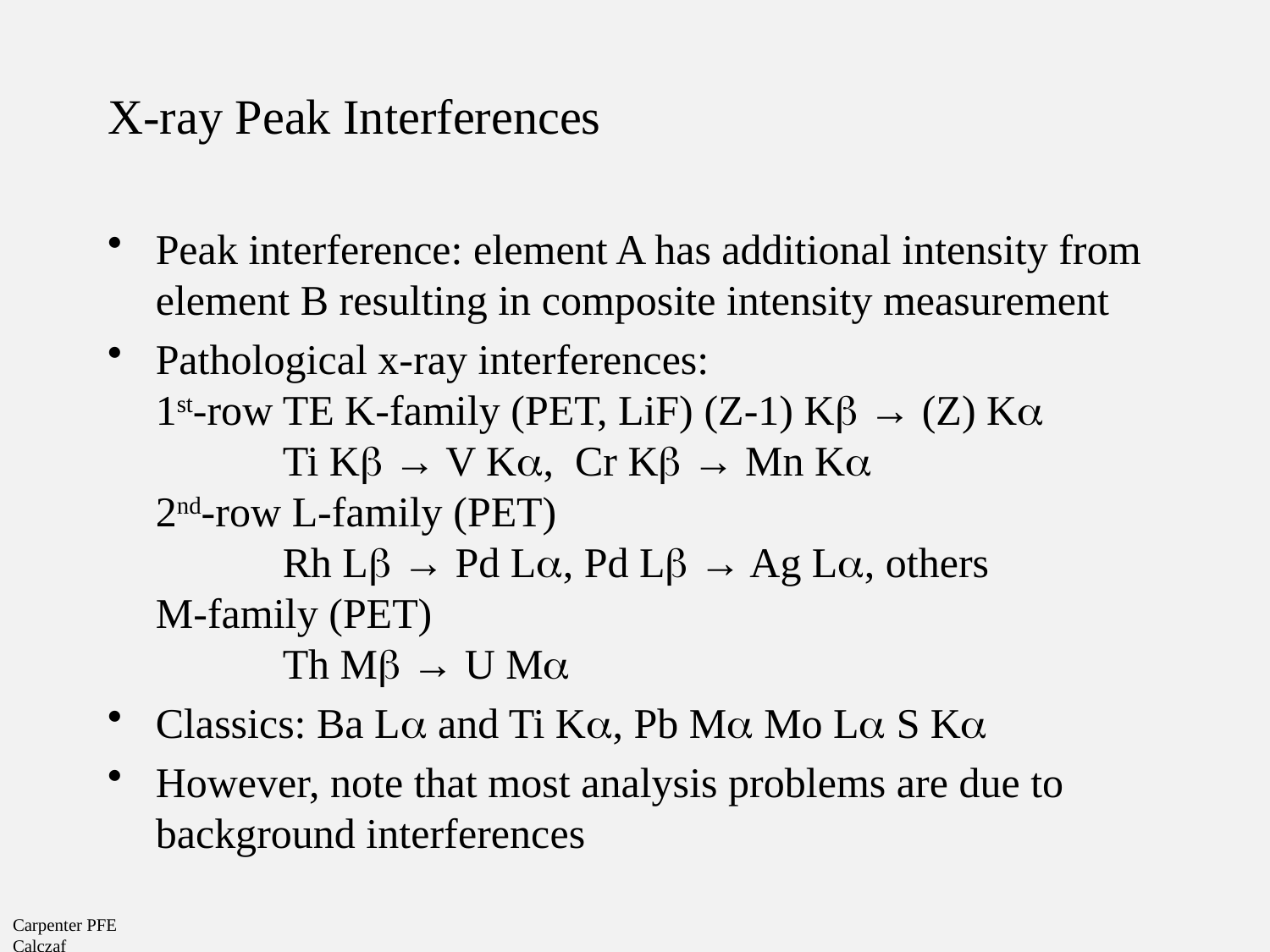

# X-ray Peak Interferences
Peak interference: element A has additional intensity from element B resulting in composite intensity measurement
Pathological x-ray interferences:
1st-row TE K-family (PET, LiF) (Z-1) Kβ → (Z) Kα
	Ti Kβ → V Kα, Cr Kβ → Mn Kα
2nd-row L-family (PET)
	Rh Lβ → Pd Lα, Pd Lβ → Ag Lα, others
M-family (PET)
	Th Mβ → U Mα
Classics: Ba Lα and Ti Kα, Pb Mα Mo Lα S Kα
However, note that most analysis problems are due to background interferences
Carpenter PFE Calczaf